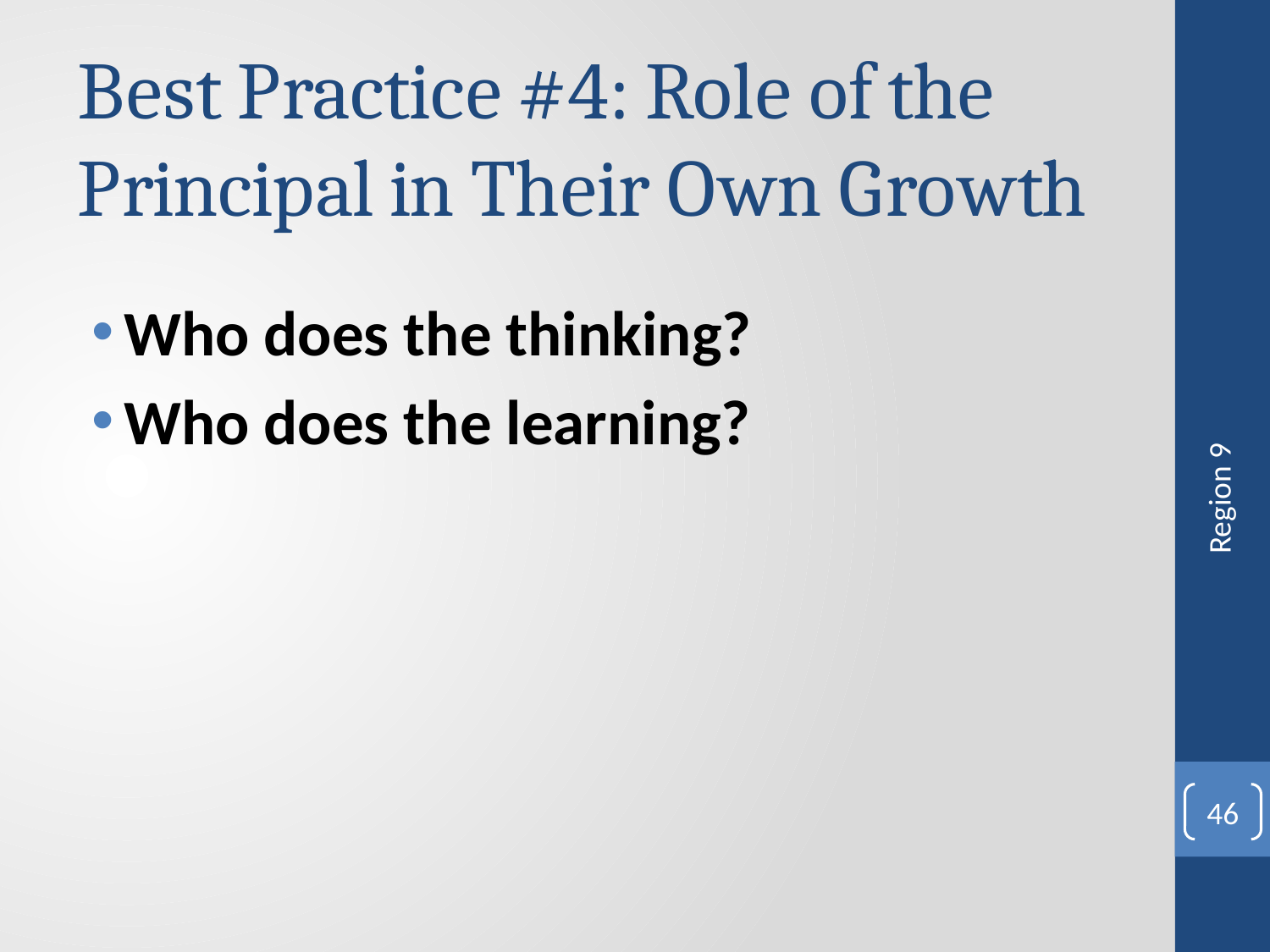

# Best Practice #4: Role of the Principal in Their Own Growth
Who does the thinking?
Who does the learning?
Region 9
46